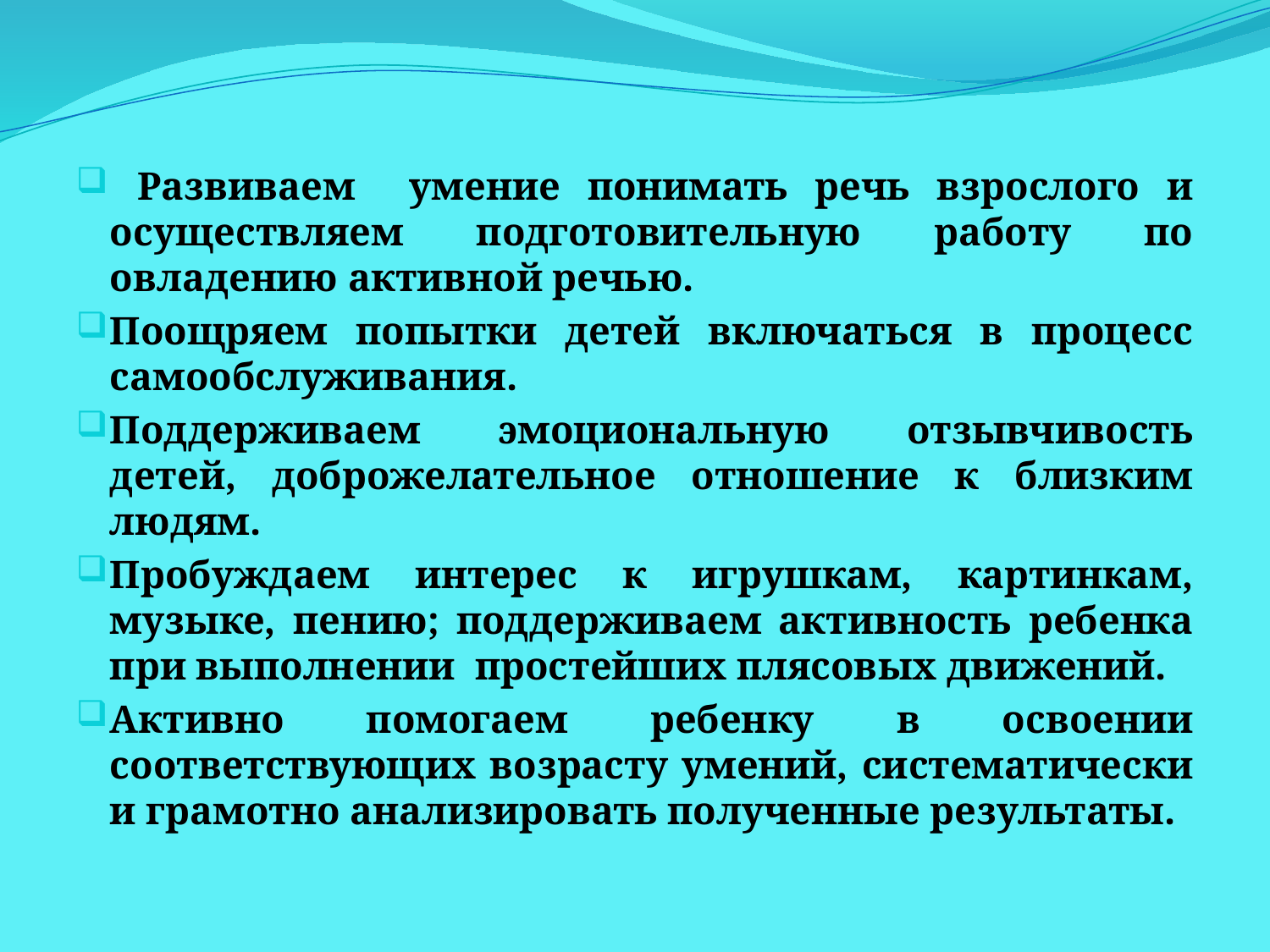

#
 Развиваем  умение понимать речь взрослого и осуществляем подготовительную работу по овладению активной речью.
Поощряем попытки детей включаться в процесс самообслуживания.
Поддерживаем эмоциональную отзывчивость детей, доброжелательное отношение к близким людям.
Пробуждаем интерес к игрушкам, картинкам, музыке, пению; поддерживаем активность ребенка при выполнении  простейших плясовых движений.
Активно помогаем ребенку в освоении соответствующих возрасту умений, систематически и грамотно анализировать полученные результаты.